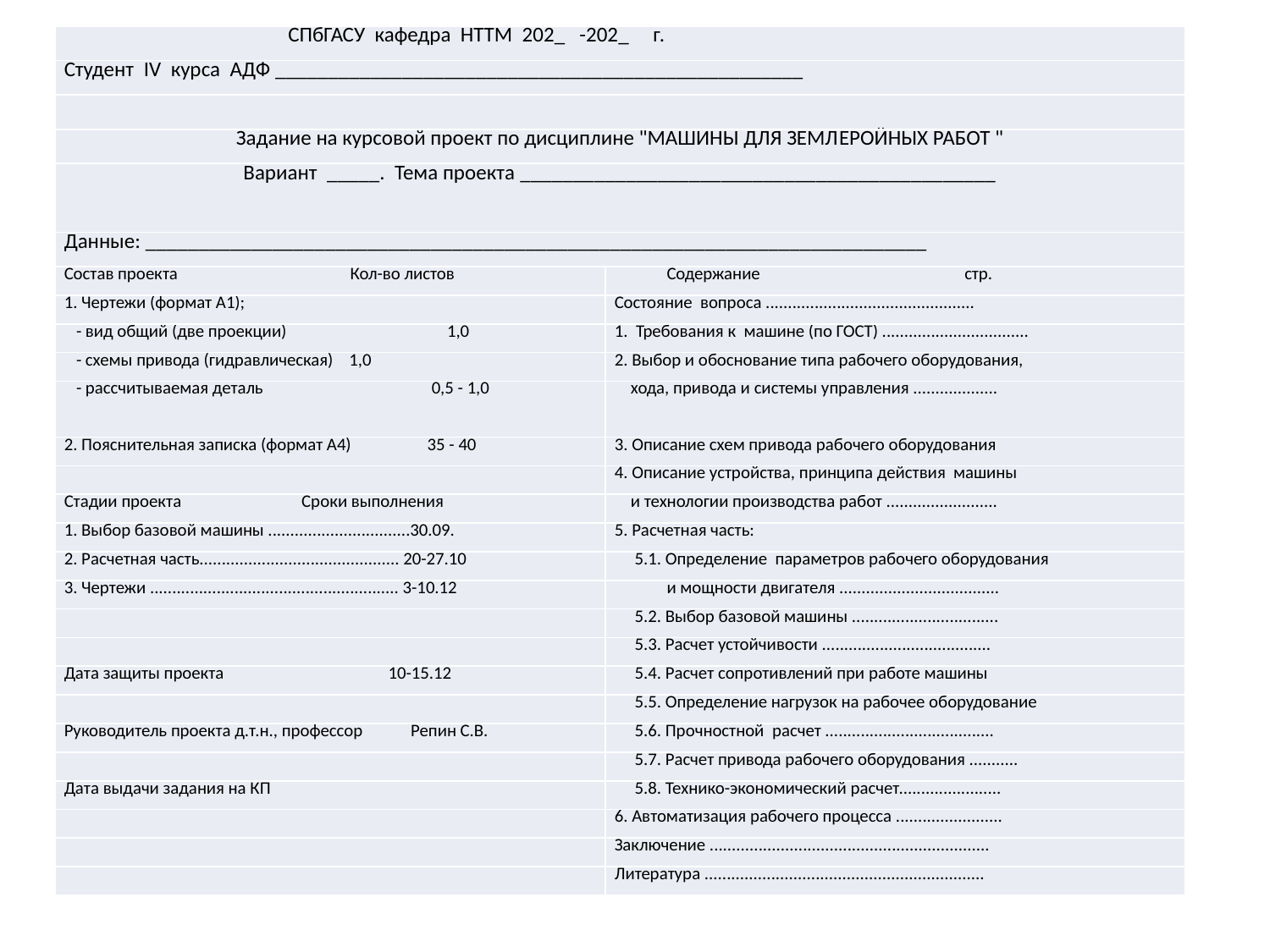

| СПбГАСУ кафедра НТТМ 202\_ -202\_ г. |  |
| --- | --- |
| Студент IV курса АДФ \_\_\_\_\_\_\_\_\_\_\_\_\_\_\_\_\_\_\_\_\_\_\_\_\_\_\_\_\_\_\_\_\_\_\_\_\_\_\_\_\_\_\_\_\_\_\_\_\_\_ |  |
|  |  |
| Задание на курсовой проект по дисциплине "МАШИНЫ ДЛЯ ЗЕМЛеройНЫХ РАБОТ " |  |
| Вариант \_\_\_\_\_. Тема проекта \_\_\_\_\_\_\_\_\_\_\_\_\_\_\_\_\_\_\_\_\_\_\_\_\_\_\_\_\_\_\_\_\_\_\_\_\_\_\_\_\_\_\_\_\_ |  |
| Данные: \_\_\_\_\_\_\_\_\_\_\_\_\_\_\_\_\_\_\_\_\_\_\_\_\_\_\_\_\_\_\_\_\_\_\_\_\_\_\_\_\_\_\_\_\_\_\_\_\_\_\_\_\_\_\_\_\_\_\_\_\_\_\_\_\_\_\_\_\_\_\_\_\_\_ |  |
| Состав проекта Кол-во листов | Содержание стр. |
| 1. Чертежи (формат А1); | Состояние вопроса ............................................... |
| - вид общий (две проекции) 1,0 | 1. Требования к машине (по ГОСТ) ................................. |
| - схемы привода (гидравлическая) 1,0 | 2. Выбор и обоснование типа рабочего оборудования, |
| - рассчитываемая деталь 0,5 - 1,0 | хода, привода и системы управления ................... |
| 2. Пояснительная записка (формат А4) 35 - 40 | 3. Описание схем привода рабочего оборудования |
|  | 4. Описание устройства, принципа действия машины |
| Стадии проекта Сроки выполнения | и технологии производства работ ......................... |
| 1. Выбор базовой машины ................................30.09. | 5. Расчетная часть: |
| 2. Расчетная часть............................................. 20-27.10 | 5.1. Определение параметров рабочего оборудования |
| 3. Чертежи ........................................................ 3-10.12 | и мощности двигателя .................................... |
|  | 5.2. Выбор базовой машины ................................. |
|  | 5.3. Расчет устойчивости ...................................... |
| Дата защиты проекта 10-15.12 | 5.4. Расчет сопротивлений при работе машины |
|  | 5.5. Определение нагрузок на рабочее оборудование |
| Руководитель проекта д.т.н., профессор Репин С.В. | 5.6. Прочностной расчет ...................................... |
|  | 5.7. Расчет привода рабочего оборудования ........... |
| Дата выдачи задания на КП | 5.8. Технико-экономический расчет....................... |
|  | 6. Автоматизация рабочего процесса ........................ |
|  | Заключение ............................................................... |
|  | Литература ............................................................... |